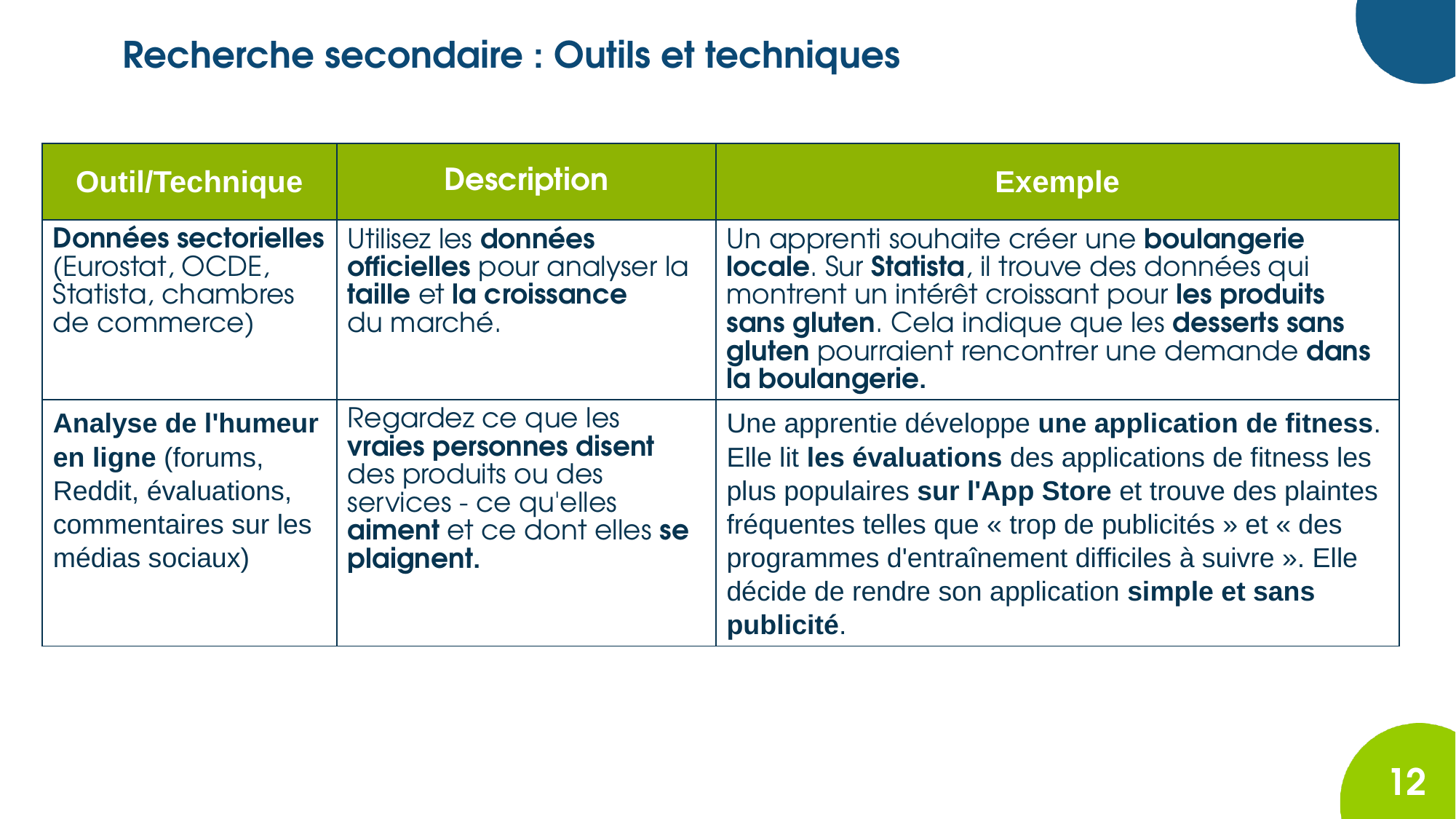

Recherche secondaire : Outils et techniques
| Outil/Technique | Description | Exemple |
| --- | --- | --- |
| Données sectorielles (Eurostat, OCDE, Statista, chambres de commerce) | Utilisez les données officielles pour analyser la taille et la croissance du marché. | Un apprenti souhaite créer une boulangerie locale. Sur Statista, il trouve des données qui montrent un intérêt croissant pour les produits sans gluten. Cela indique que les desserts sans gluten pourraient rencontrer une demande dans la boulangerie. |
| Analyse de l'humeur en ligne (forums, Reddit, évaluations, commentaires sur les médias sociaux) | Regardez ce que les vraies personnes disent des produits ou des services - ce qu'elles aiment et ce dont elles se plaignent. | Une apprentie développe une application de fitness. Elle lit les évaluations des applications de fitness les plus populaires sur l'App Store et trouve des plaintes fréquentes telles que « trop de publicités » et « des programmes d'entraînement difficiles à suivre ». Elle décide de rendre son application simple et sans publicité. |
12